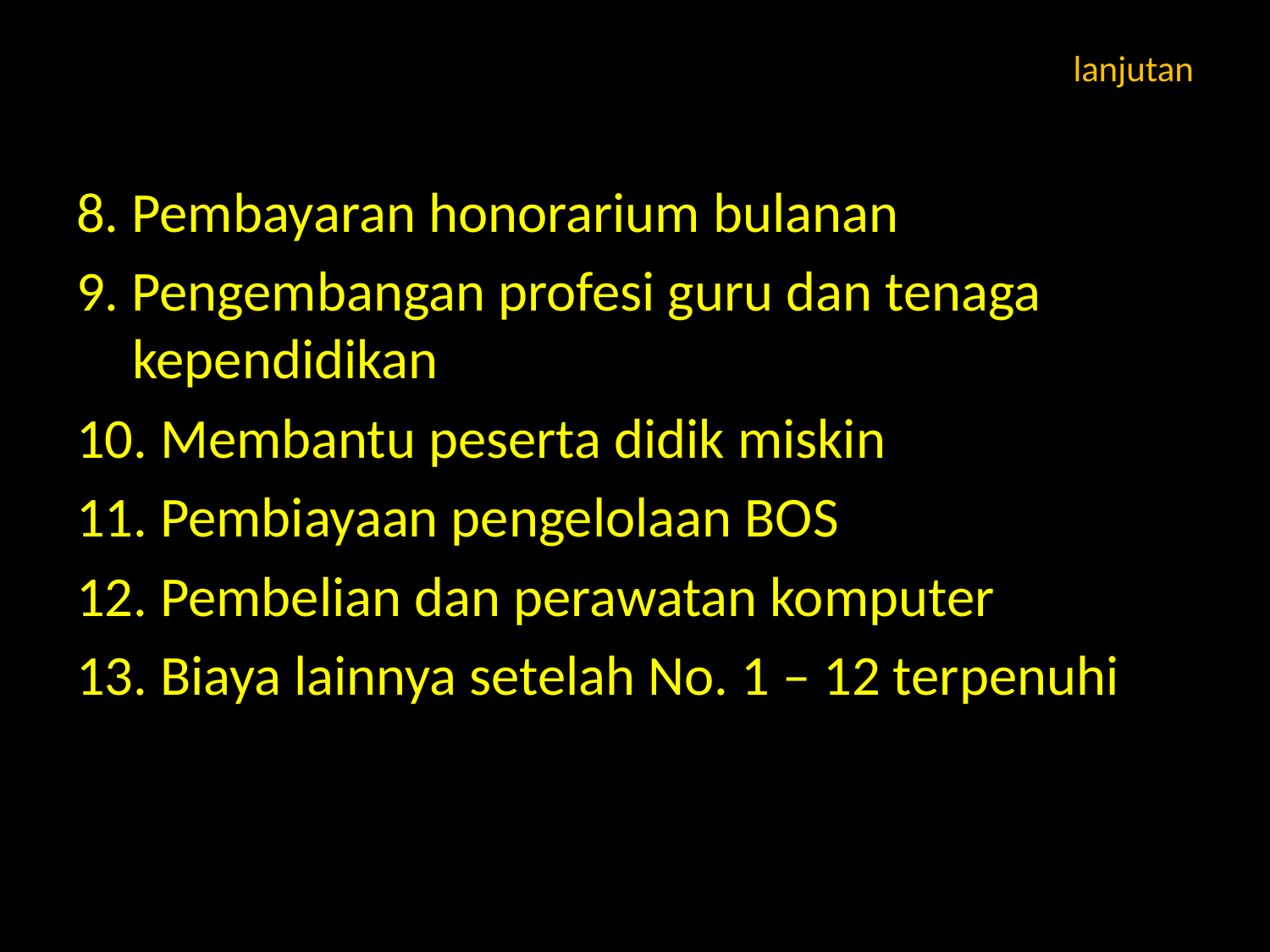

# lanjutan
8. Pembayaran honorarium bulanan
9. Pengembangan profesi guru dan tenaga kependidikan
10. Membantu peserta didik miskin
11. Pembiayaan pengelolaan BOS
12. Pembelian dan perawatan komputer
13. Biaya lainnya setelah No. 1 – 12 terpenuhi